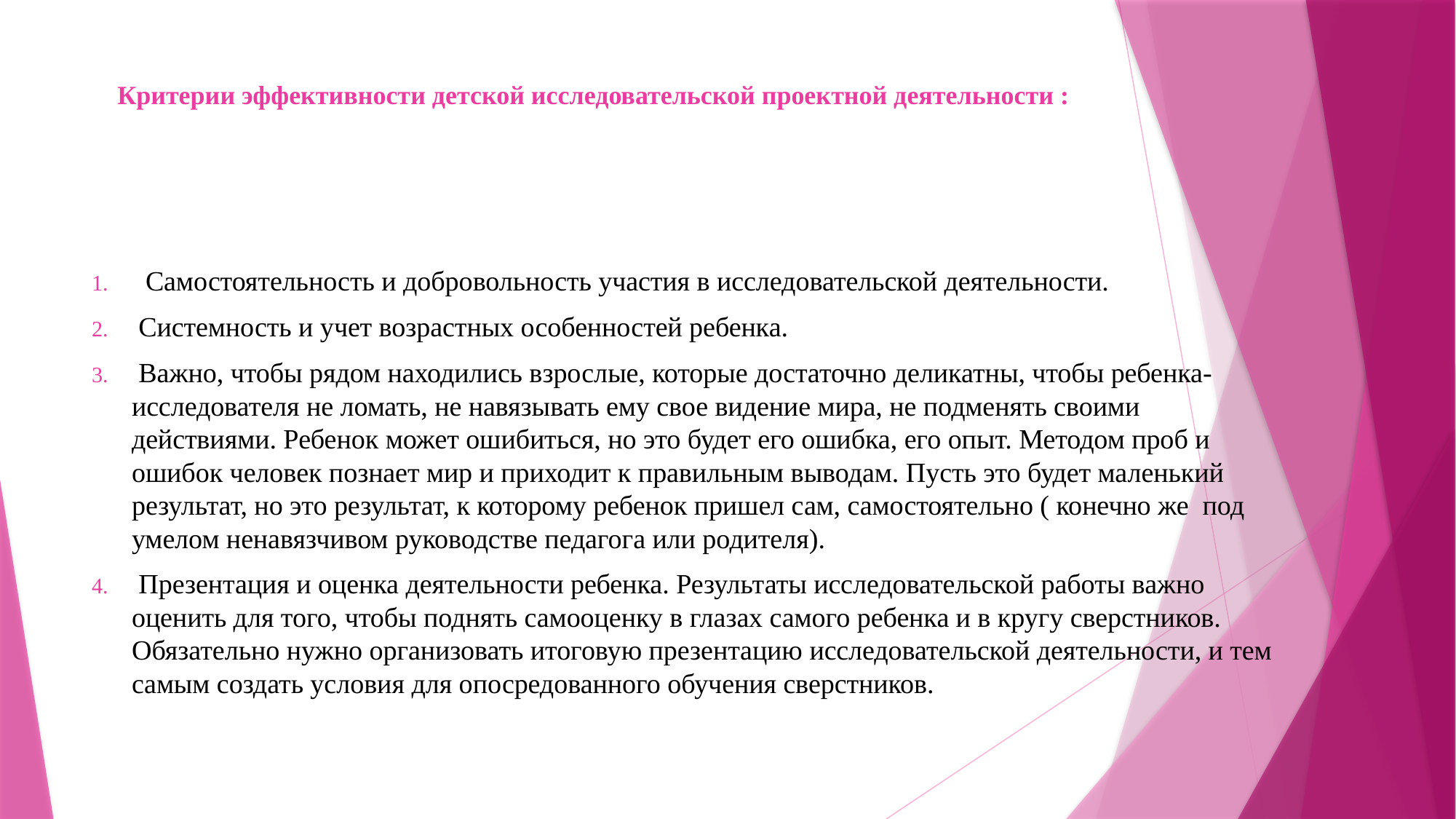

# Критерии эффективности детской исследовательской проектной деятельности :
  Самостоятельность и добровольность участия в исследовательской деятельности.
 Системность и учет возрастных особенностей ребенка.
 Важно, чтобы рядом находились взрослые, которые достаточно деликатны, чтобы ребенка-исследователя не ломать, не навязывать ему свое видение мира, не подменять своими действиями. Ребенок может ошибиться, но это будет его ошибка, его опыт. Методом проб и ошибок человек познает мир и приходит к правильным выводам. Пусть это будет маленький результат, но это результат, к которому ребенок пришел сам, самостоятельно ( конечно же  под умелом ненавязчивом руководстве педагога или родителя).
 Презентация и оценка деятельности ребенка. Результаты исследовательской работы важно оценить для того, чтобы поднять самооценку в глазах самого ребенка и в кругу сверстников. Обязательно нужно организовать итоговую презентацию исследовательской деятельности, и тем самым создать условия для опосредованного обучения сверстников.